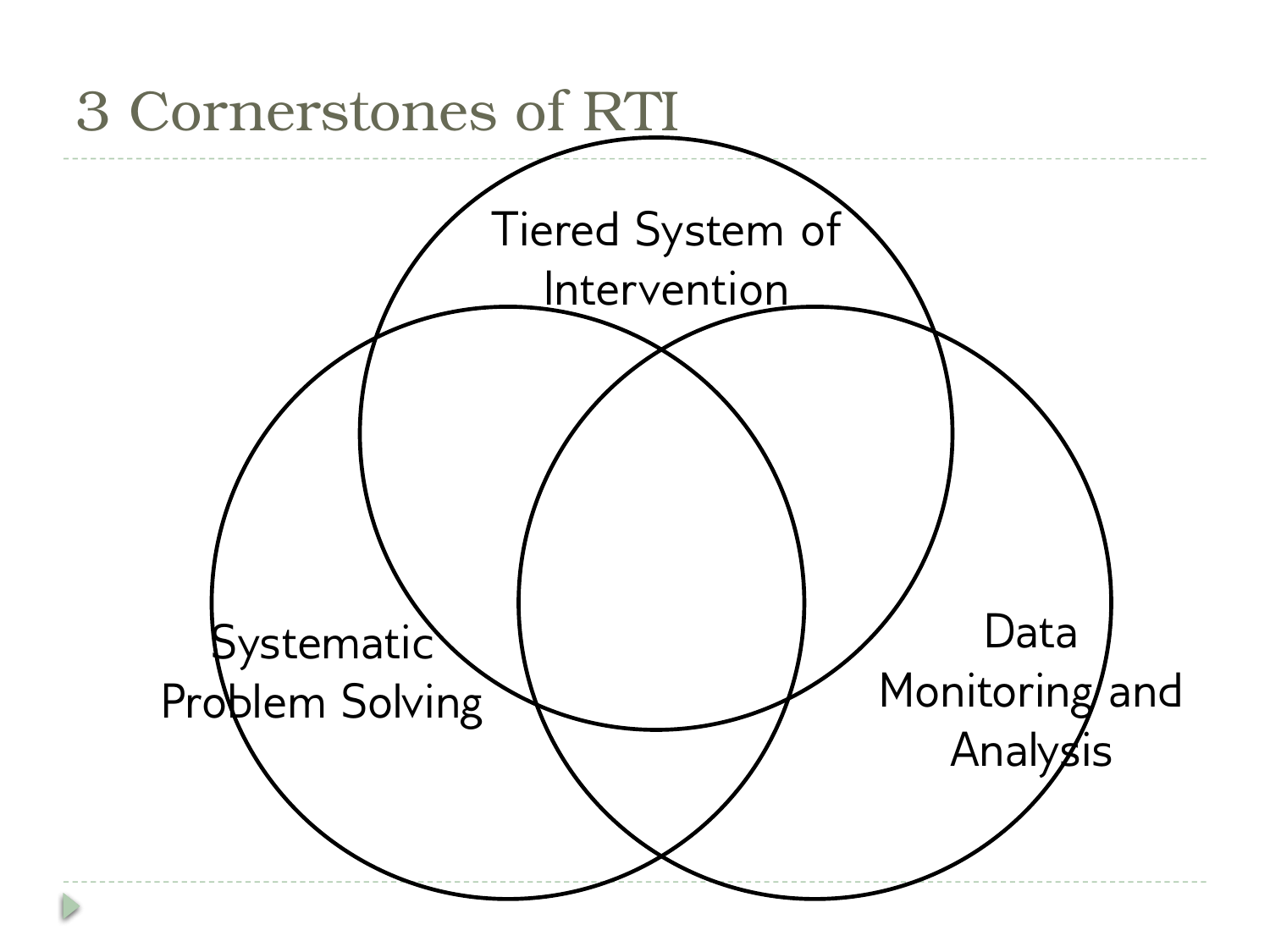

# 3 Cornerstones of RTI

Tiered System of Intervention

Data Monitoring and Analysis
Systematic Problem Solving